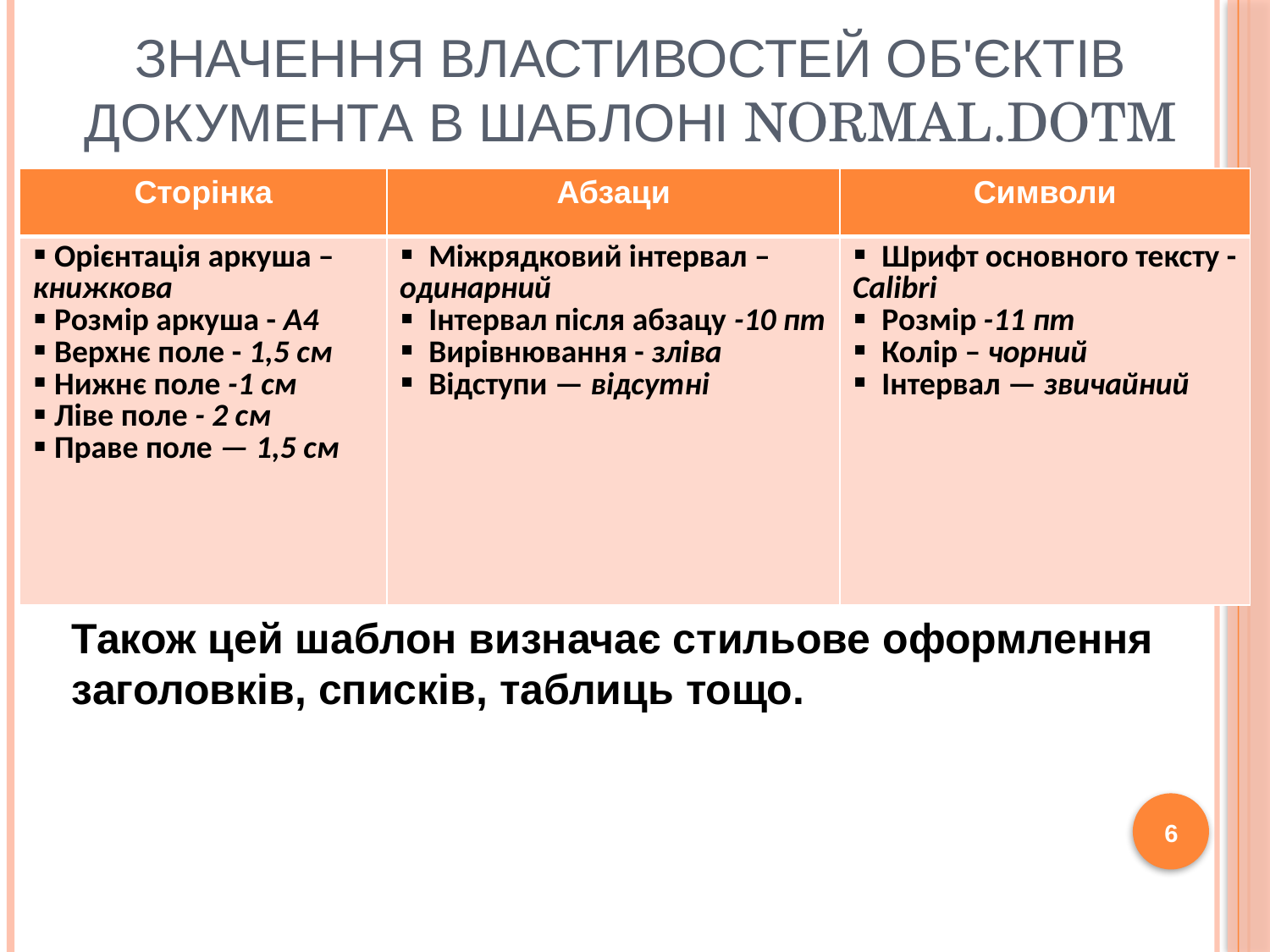

# Значення властивостей об'єктів документа в шаблоні Normal.dotm
| Сторінка | Абзаци | Символи |
| --- | --- | --- |
| Орієнтація аркуша –книжкова Розмір аркуша - А4 Верхнє поле - 1,5 см Нижнє поле -1 см Ліве поле - 2 см Праве поле — 1,5 см | Міжрядковий інтервал – одинарний Інтервал після абзацу -10 пт Вирівнювання - зліва Відступи — відсутні | Шрифт основного тексту - Calibri Розмір -11 пт Колір – чорний Інтервал — звичайний |
Також цей шаблон визначає стильове оформлення заголовків, списків, таблиць тощо.

6